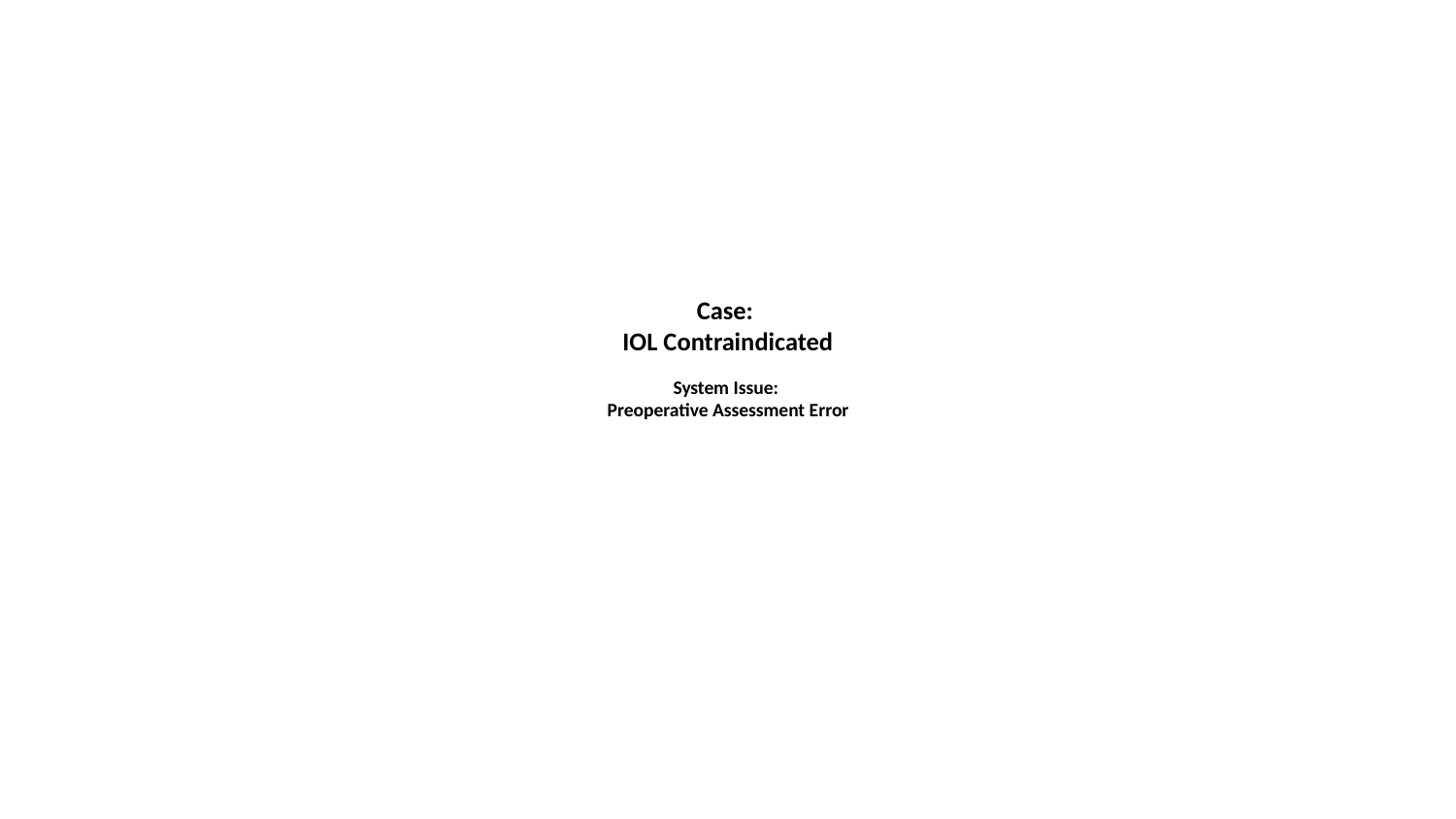

# Case: IOL Contraindicated System Issue: Preoperative Assessment Error